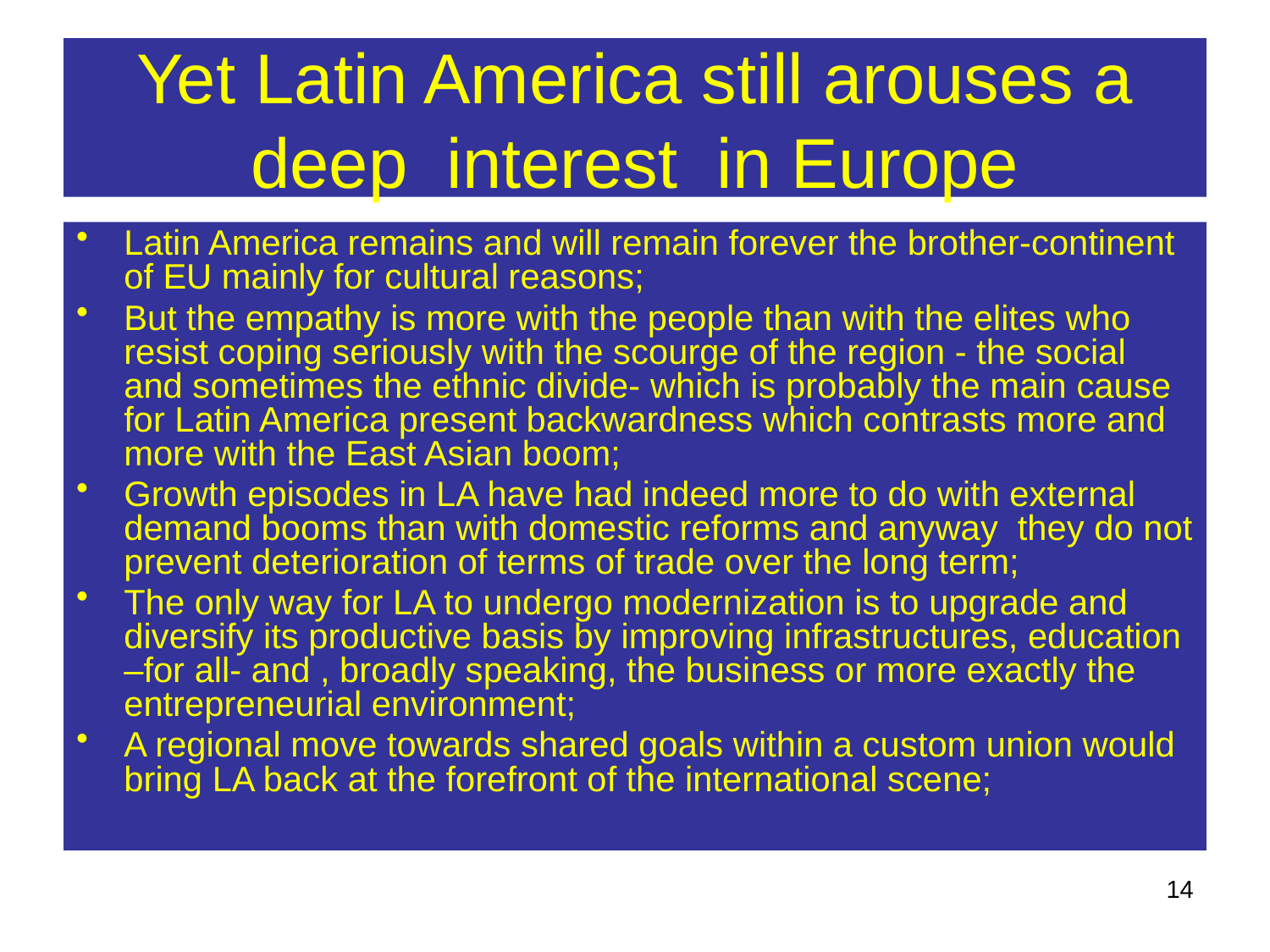

# Yet Latin America still arouses a deep  interest  in Europe
Latin America remains and will remain forever the brother-continent of EU mainly for cultural reasons;
But the empathy is more with the people than with the elites who resist coping seriously with the scourge of the region - the social and sometimes the ethnic divide- which is probably the main cause for Latin America present backwardness which contrasts more and more with the East Asian boom;
Growth episodes in LA have had indeed more to do with external demand booms than with domestic reforms and anyway  they do not prevent deterioration of terms of trade over the long term;
The only way for LA to undergo modernization is to upgrade and diversify its productive basis by improving infrastructures, education –for all- and , broadly speaking, the business or more exactly the entrepreneurial environment;
A regional move towards shared goals within a custom union would bring LA back at the forefront of the international scene;

14